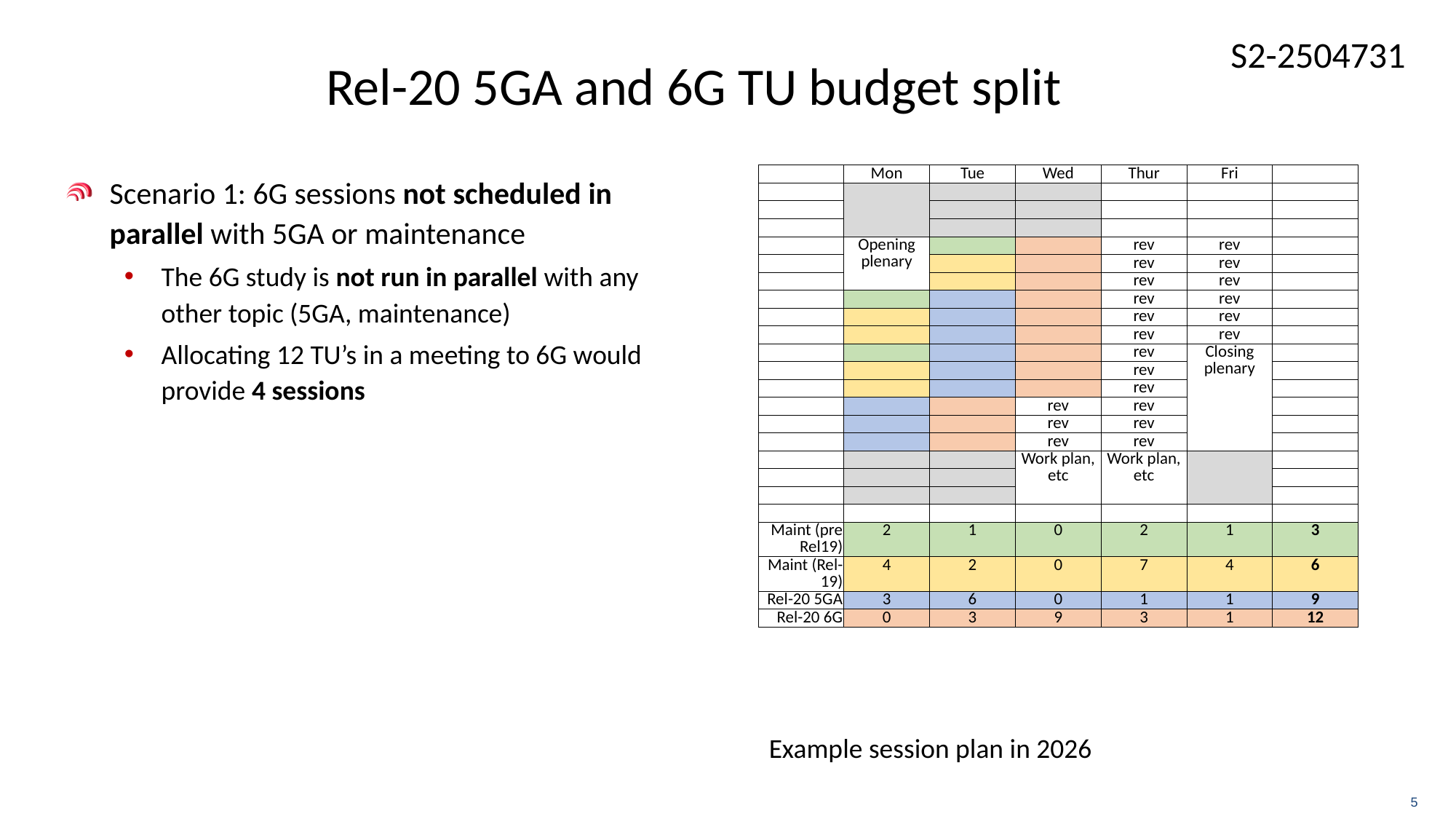

# Rel-20 5GA and 6G TU budget split
Scenario 1: 6G sessions not scheduled in parallel with 5GA or maintenance
The 6G study is not run in parallel with any other topic (5GA, maintenance)
Allocating 12 TU’s in a meeting to 6G would provide 4 sessions
|  | Mon | Tue | Wed | Thur | Fri |  |
| --- | --- | --- | --- | --- | --- | --- |
|  |  |  |  |  |  |  |
|  |  |  |  |  |  |  |
|  |  |  |  |  |  |  |
|  | Opening plenary |  |  | rev | rev |  |
|  |  |  |  | rev | rev |  |
|  |  |  |  | rev | rev |  |
|  |  |  |  | rev | rev |  |
|  |  |  |  | rev | rev |  |
|  |  |  |  | rev | rev |  |
|  |  |  |  | rev | Closing plenary |  |
|  |  |  |  | rev |  |  |
|  |  |  |  | rev |  |  |
|  |  |  | rev | rev |  |  |
|  |  |  | rev | rev |  |  |
|  |  |  | rev | rev |  |  |
|  |  |  | Work plan, etc | Work plan, etc |  |  |
|  |  |  |  |  |  |  |
|  |  |  |  |  |  |  |
|  |  |  |  |  |  |  |
| Maint (pre Rel19) | 2 | 1 | 0 | 2 | 1 | 3 |
| Maint (Rel-19) | 4 | 2 | 0 | 7 | 4 | 6 |
| Rel-20 5GA | 3 | 6 | 0 | 1 | 1 | 9 |
| Rel-20 6G | 0 | 3 | 9 | 3 | 1 | 12 |
Example session plan in 2026